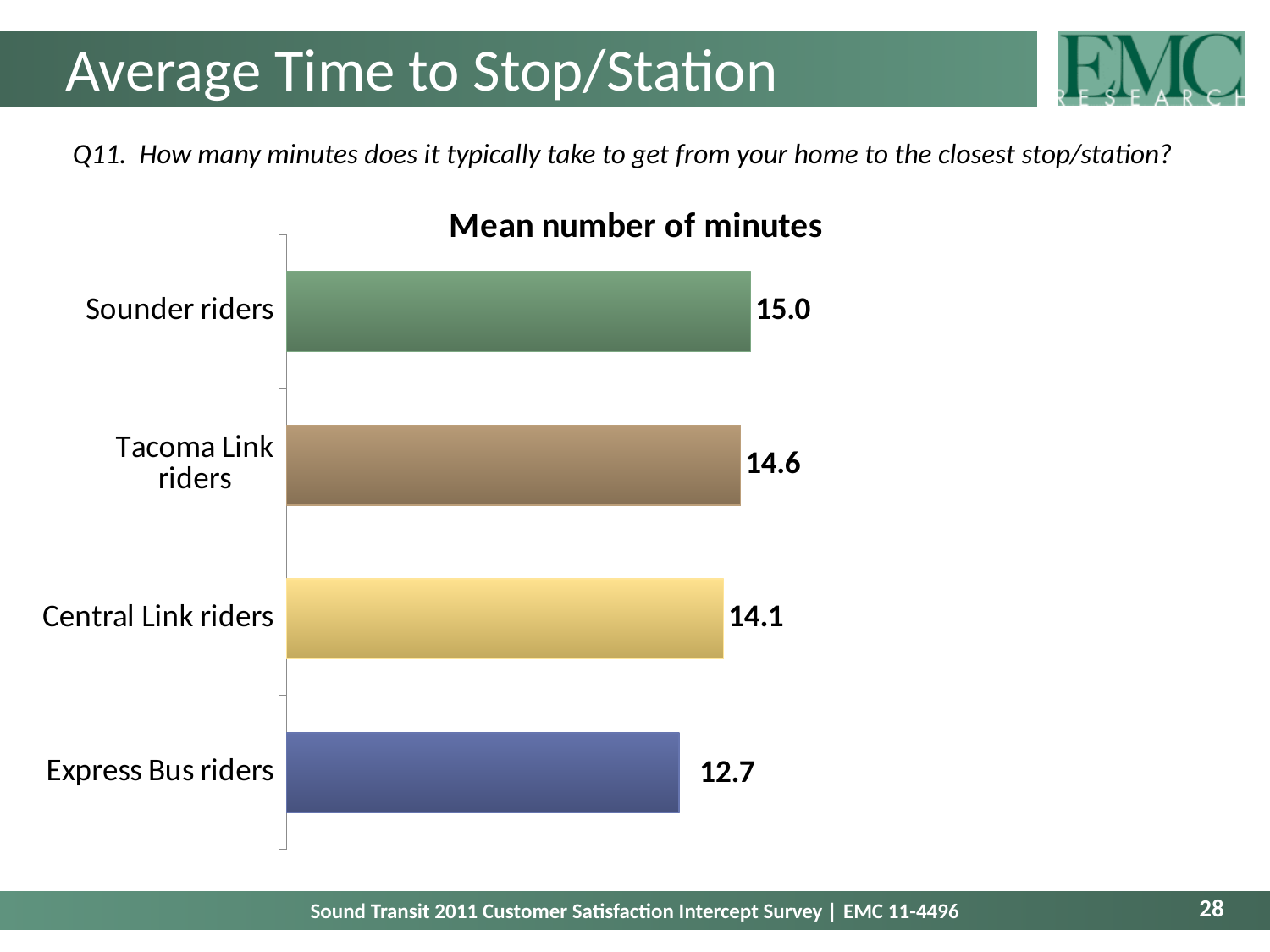

# Average Time to Stop/Station
Q11.  How many minutes does it typically take to get from your home to the closest stop/station?

### Chart: Mean number of minutes

| Category | Mean |
|---|---|
| Sounder riders | 14.96391175449685 |
| Tacoma Link riders | 14.63793696446264 |
| Central Link riders | 14.094581422098914 |
| Express Bus riders | 12.657430730478529 |